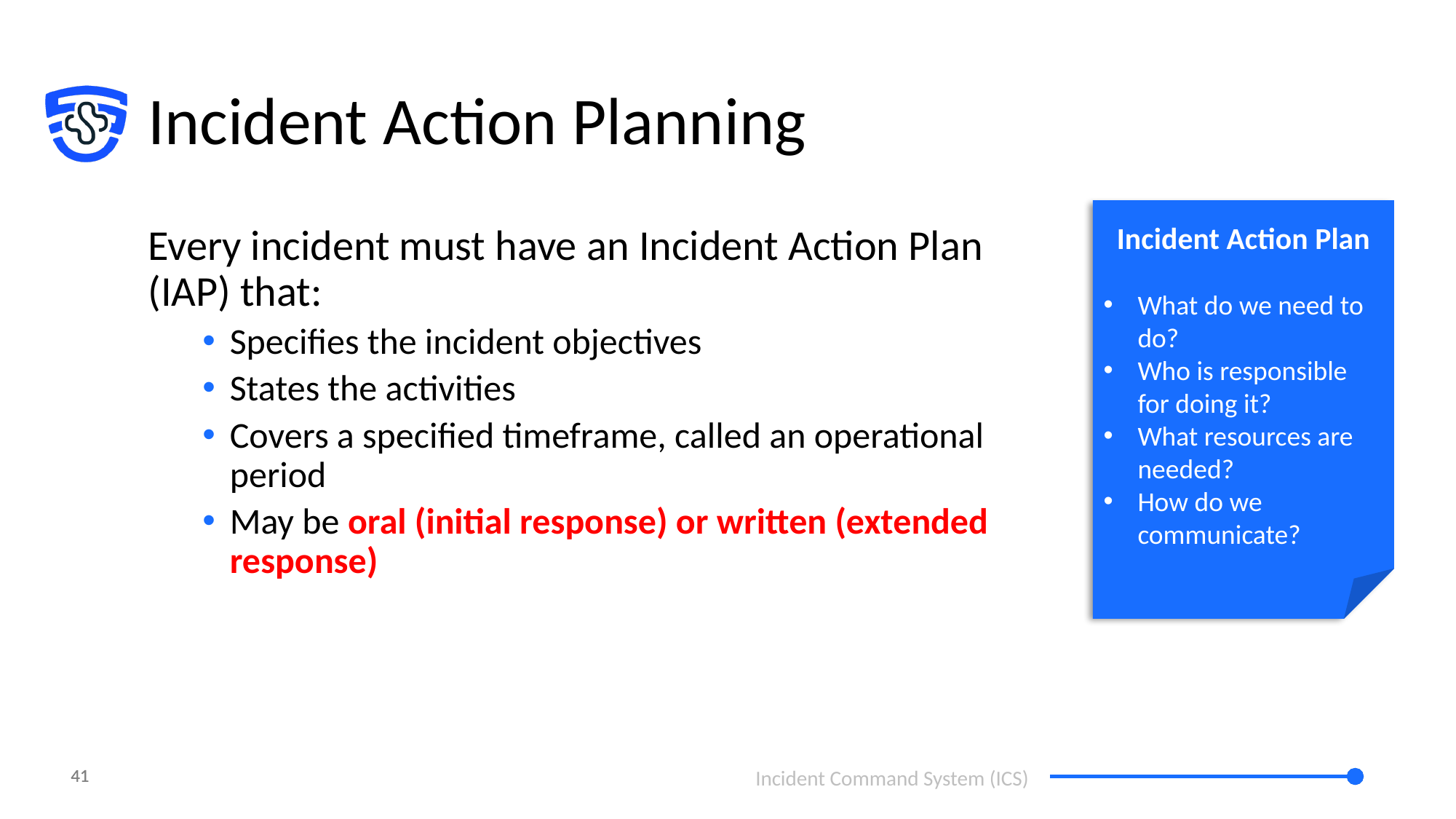

# Incident Action Planning
Incident Action Plan

What do we need to do?
Who is responsible for doing it?
What resources are needed?
How do we communicate?
Every incident must have an Incident Action Plan (IAP) that:
Specifies the incident objectives
States the activities
Covers a specified timeframe, called an operational period
May be oral (initial response) or written (extended response)